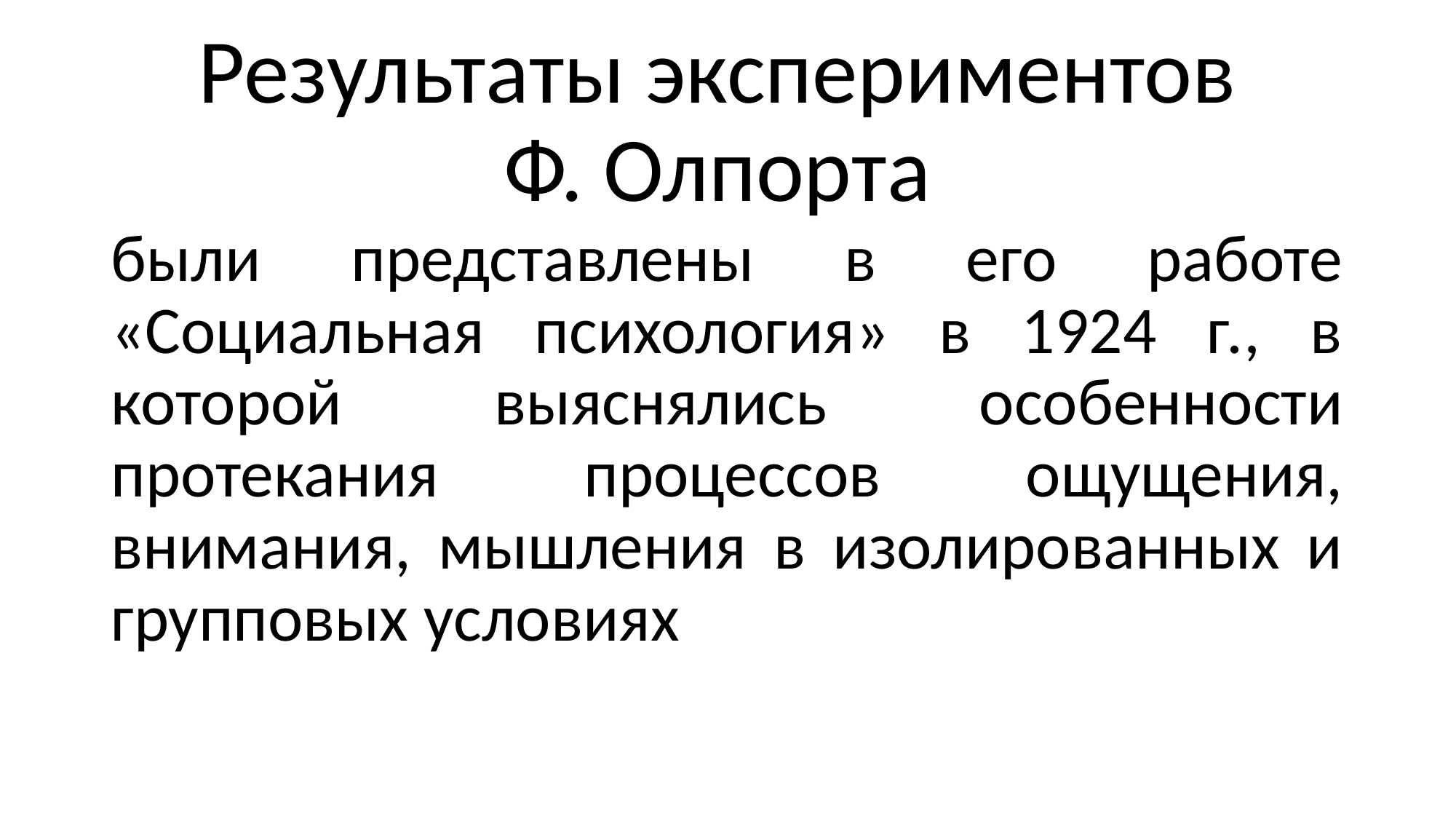

# Результаты экспериментов Ф. Олпорта
были представлены в его работе «Социальная психология» в 1924 г., в которой выяснялись особенности протекания процессов ощущения, внимания, мышления в изолированных и групповых условиях